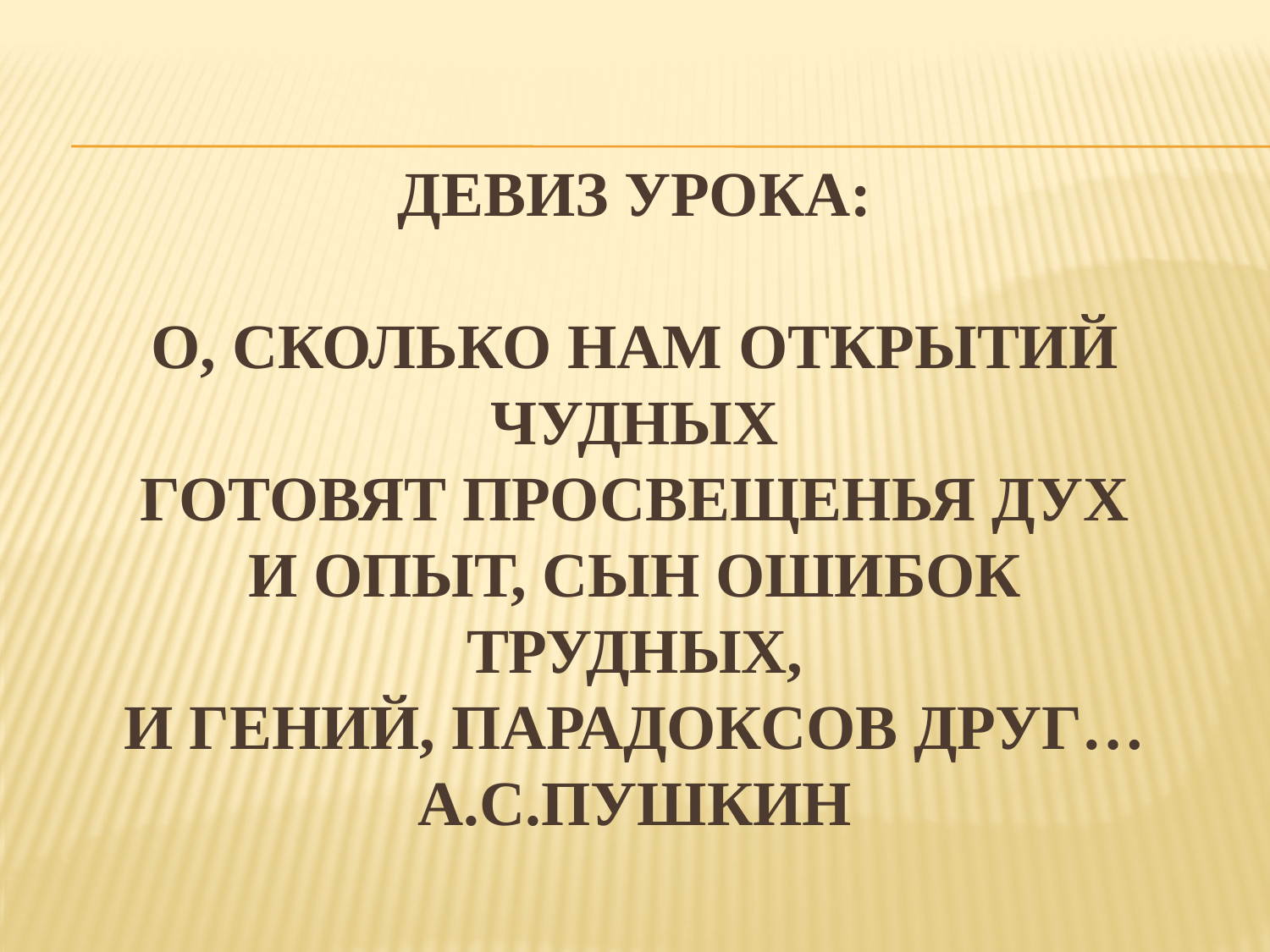

# Девиз урока: О, сколько нам открытий чудных Готовят просвещенья дух И опыт, сын ошибок трудных, И гений, парадоксов друг… А.С.Пушкин